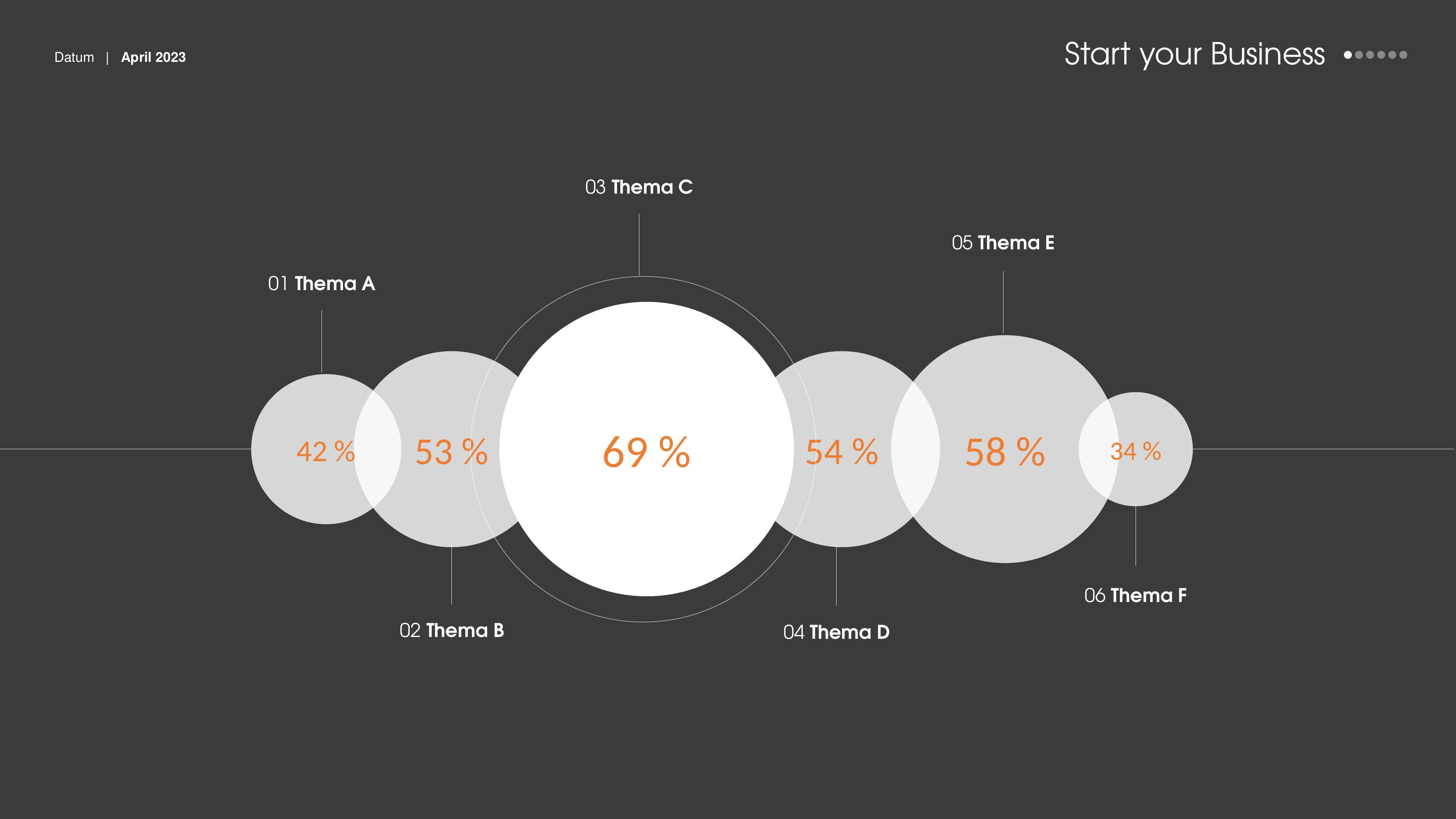

03 Thema C
05 Thema E
01 Thema A

69 %
58 %
53 %
54 %
42 %
34 %
06 Thema F
02 Thema B
04 Thema D